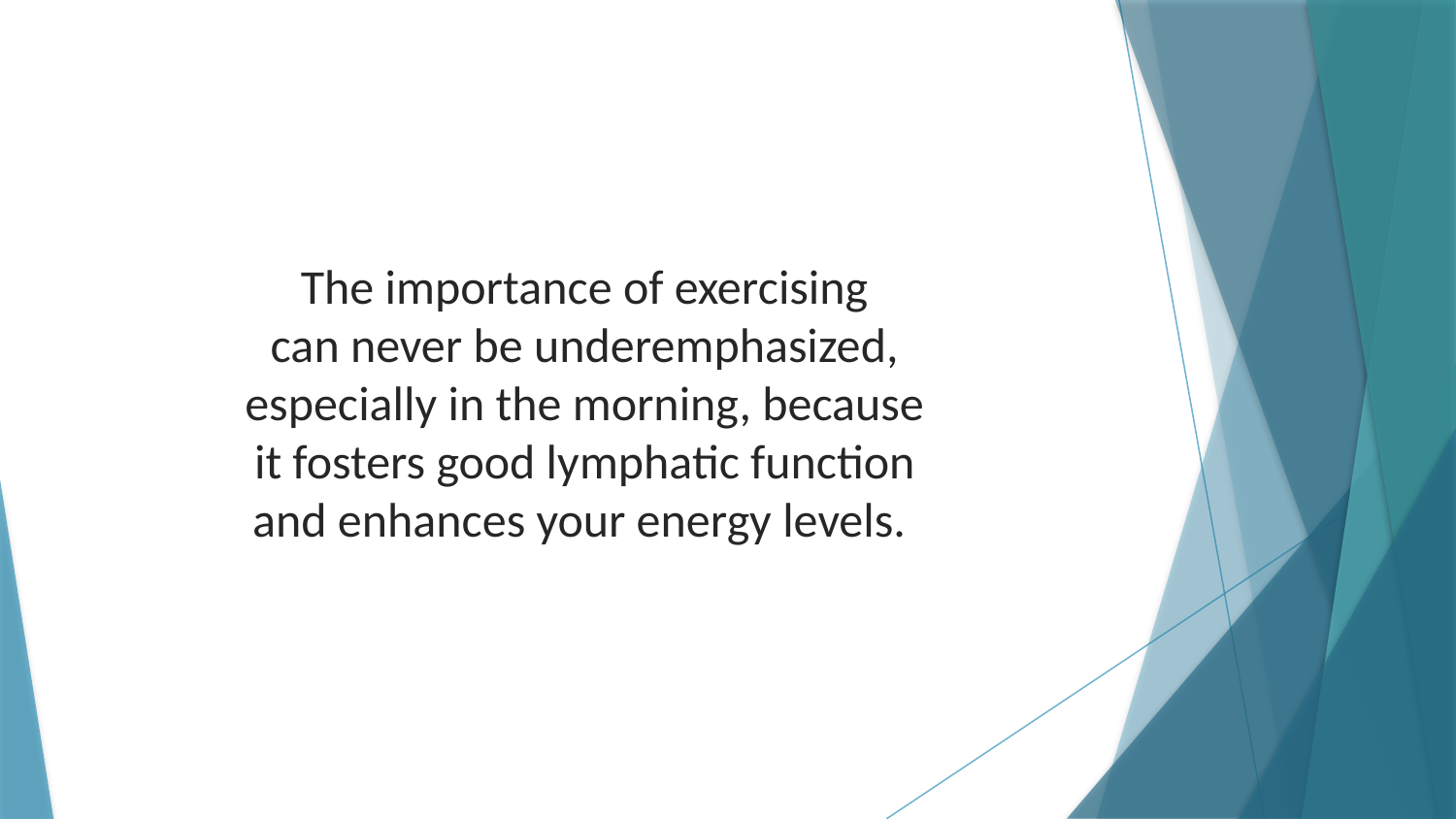

The importance of exercising
can never be underemphasized, especially in the morning, because it fosters good lymphatic function and enhances your energy levels.